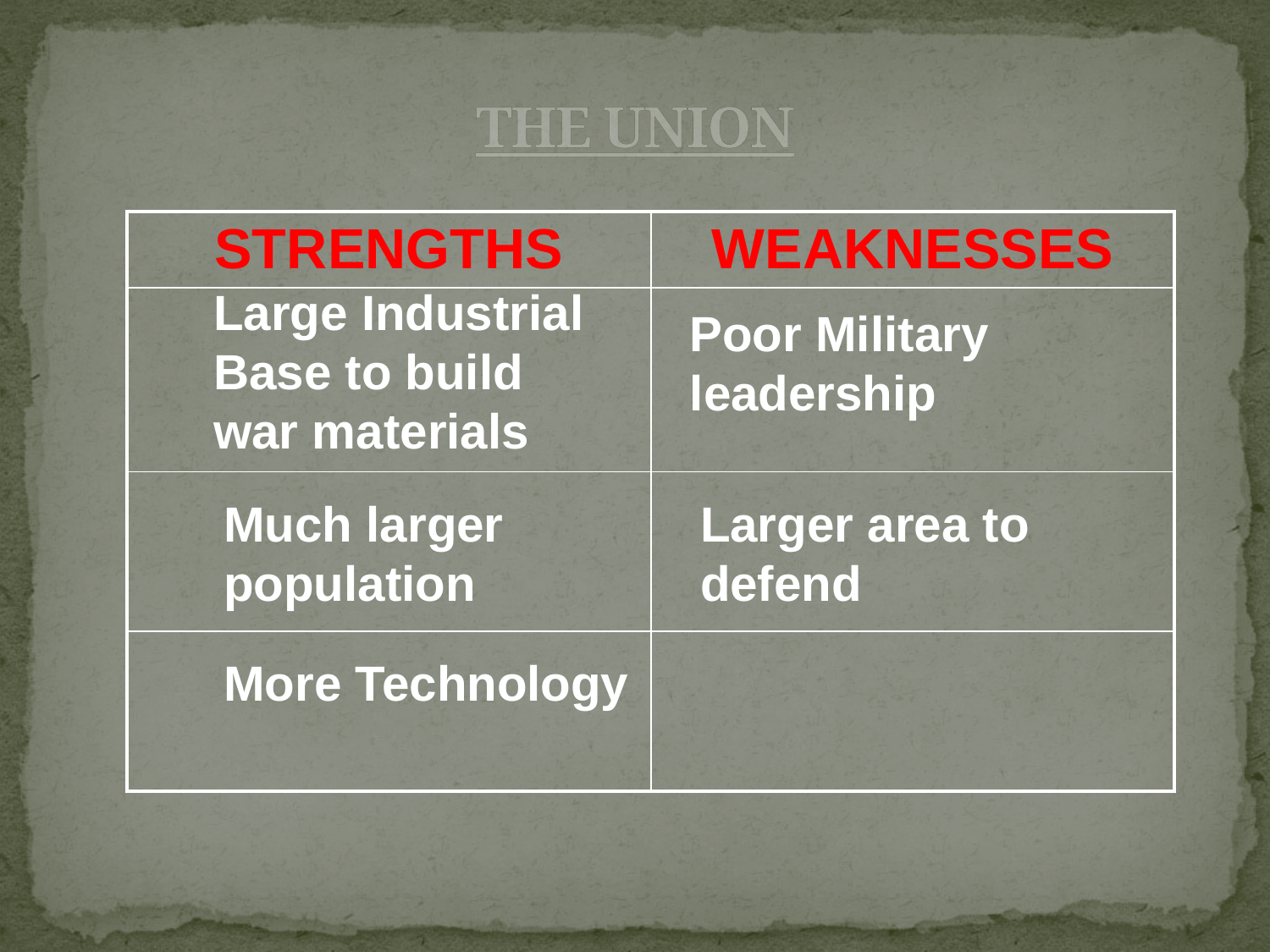

# THE UNION
| STRENGTHS | WEAKNESSES |
| --- | --- |
|  |  |
|  |  |
|  |  |

Large Industrial Base to build war materials
Poor Military leadership
Much larger population
Larger area to defend
More Technology